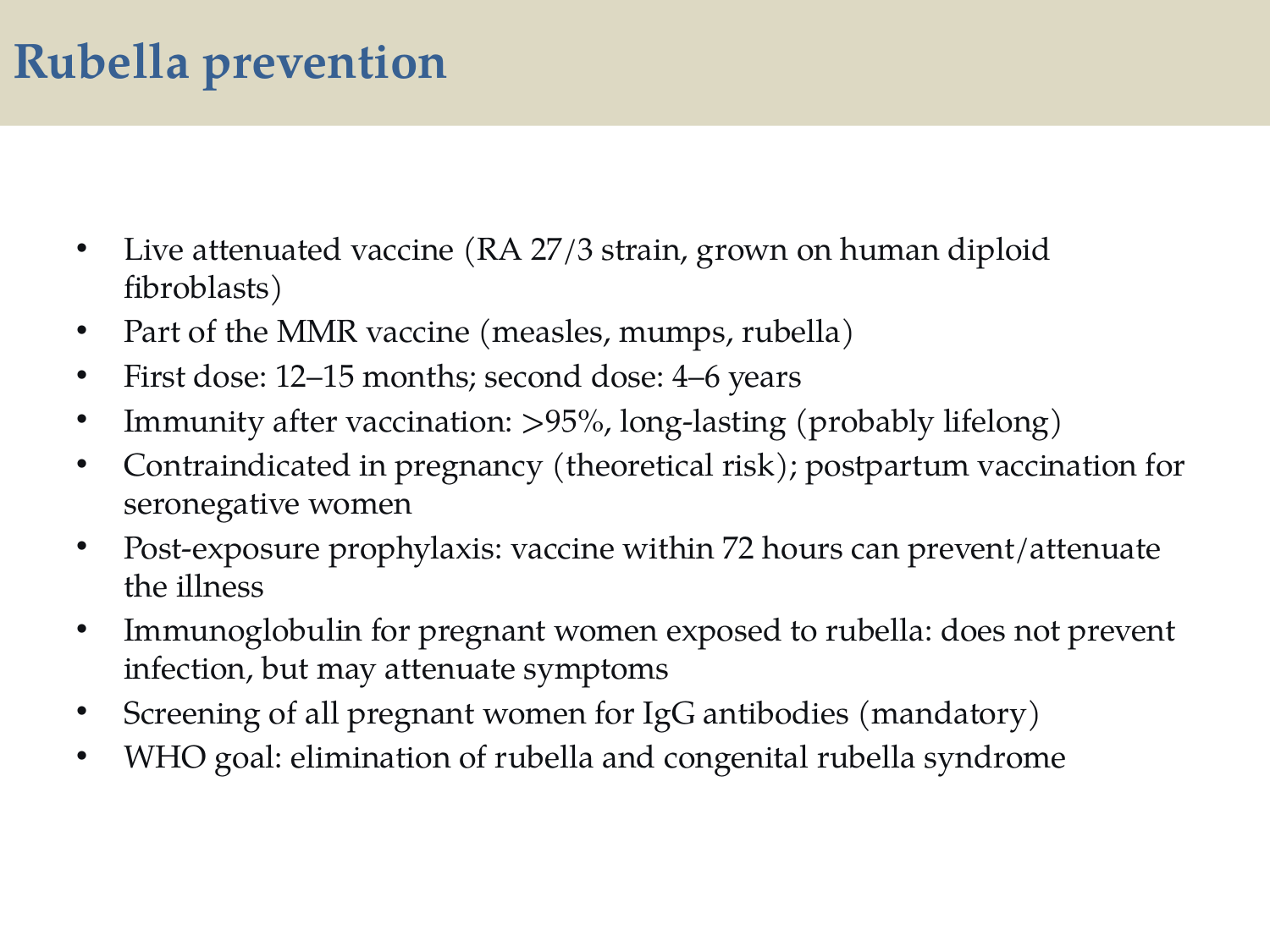

# Rubella prevention
Live attenuated vaccine (RA 27/3 strain, grown on human diploid fibroblasts)
Part of the MMR vaccine (measles, mumps, rubella)
First dose: 12–15 months; second dose: 4–6 years
Immunity after vaccination: >95%, long-lasting (probably lifelong)
Contraindicated in pregnancy (theoretical risk); postpartum vaccination for seronegative women
Post-exposure prophylaxis: vaccine within 72 hours can prevent/attenuate the illness
Immunoglobulin for pregnant women exposed to rubella: does not prevent infection, but may attenuate symptoms
Screening of all pregnant women for IgG antibodies (mandatory)
WHO goal: elimination of rubella and congenital rubella syndrome